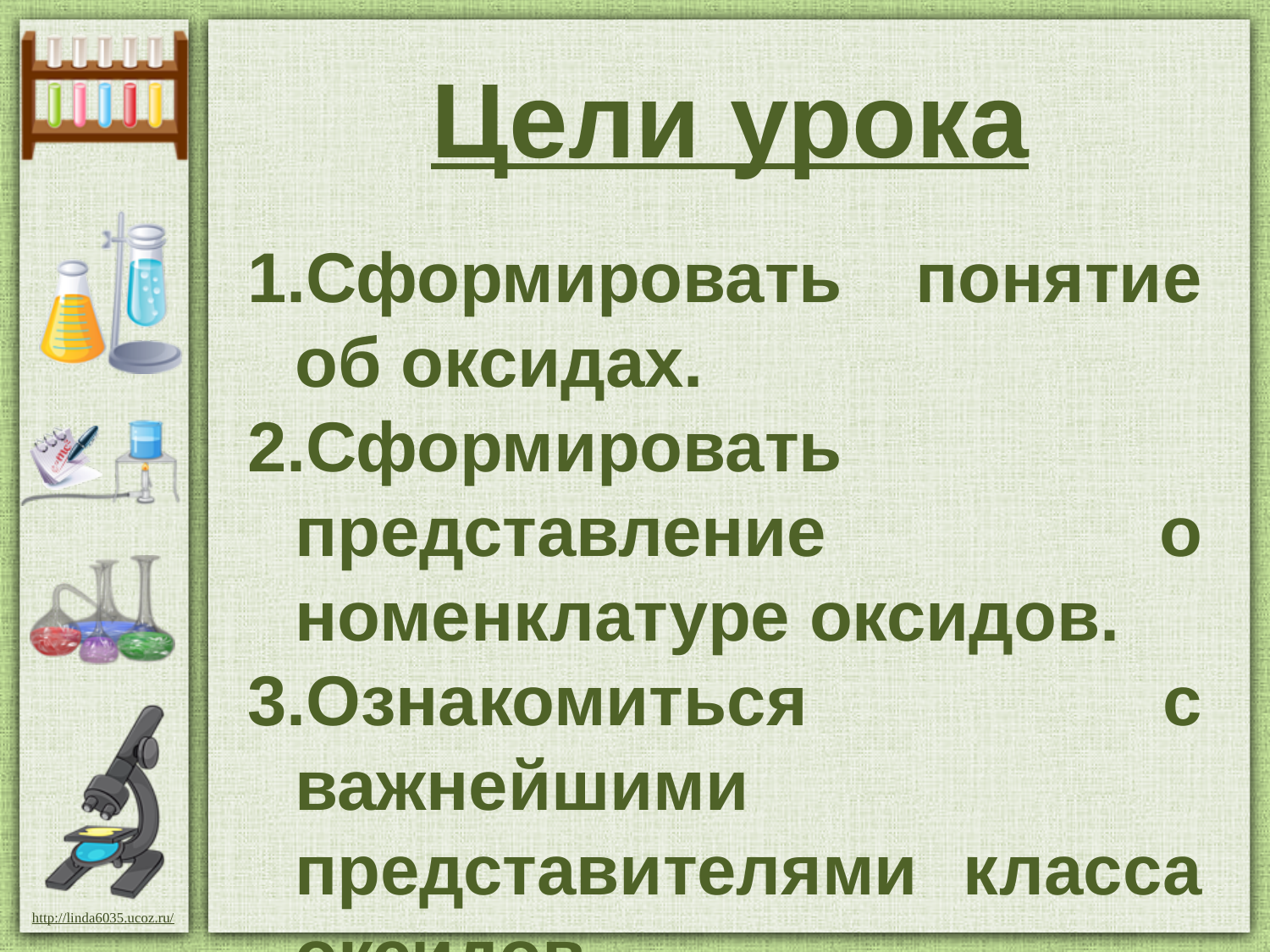

# Цели урока
Сформировать понятие об оксидах.
Сформировать представление о номенклатуре оксидов.
Ознакомиться с важнейшими представителями класса оксидов.